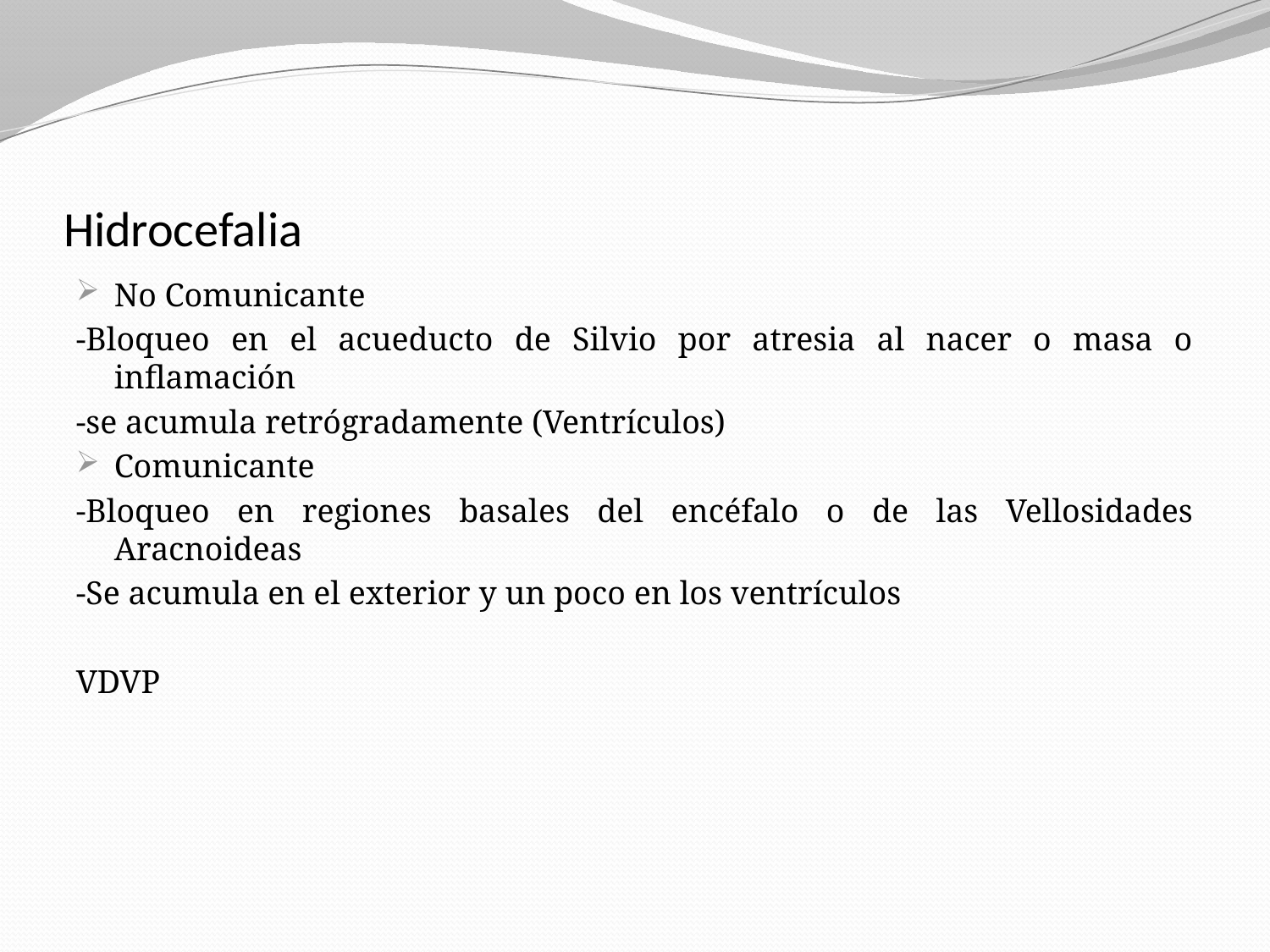

# Hidrocefalia
No Comunicante
-Bloqueo en el acueducto de Silvio por atresia al nacer o masa o inflamación
-se acumula retrógradamente (Ventrículos)
Comunicante
-Bloqueo en regiones basales del encéfalo o de las Vellosidades Aracnoideas
-Se acumula en el exterior y un poco en los ventrículos

VDVP